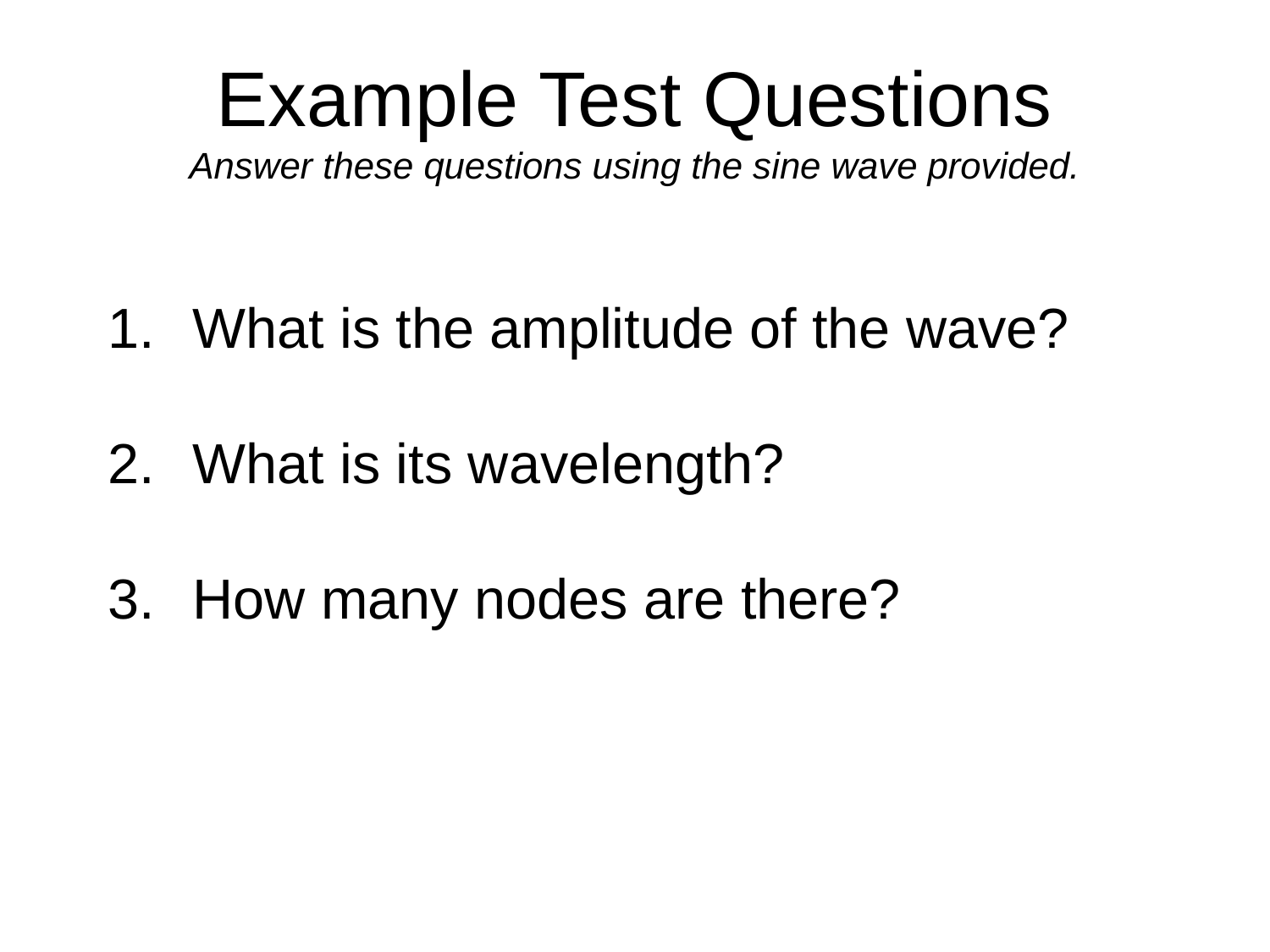

# Example Test Questions Answer these questions using the sine wave provided.
What is the amplitude of the wave?

What is its wavelength?

How many nodes are there?